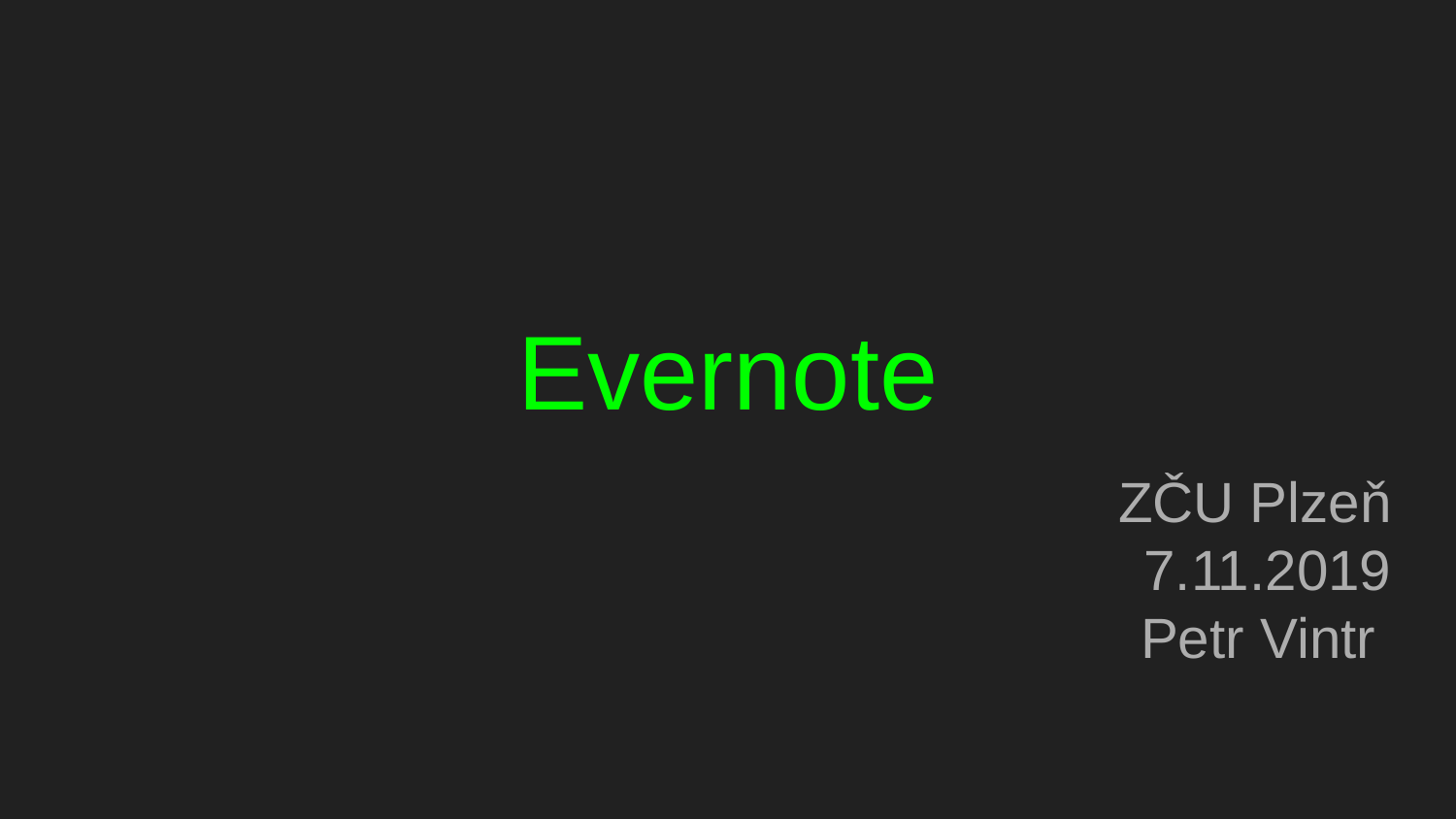

# Evernote
ZČU Plzeň
7.11.2019
Petr Vintr